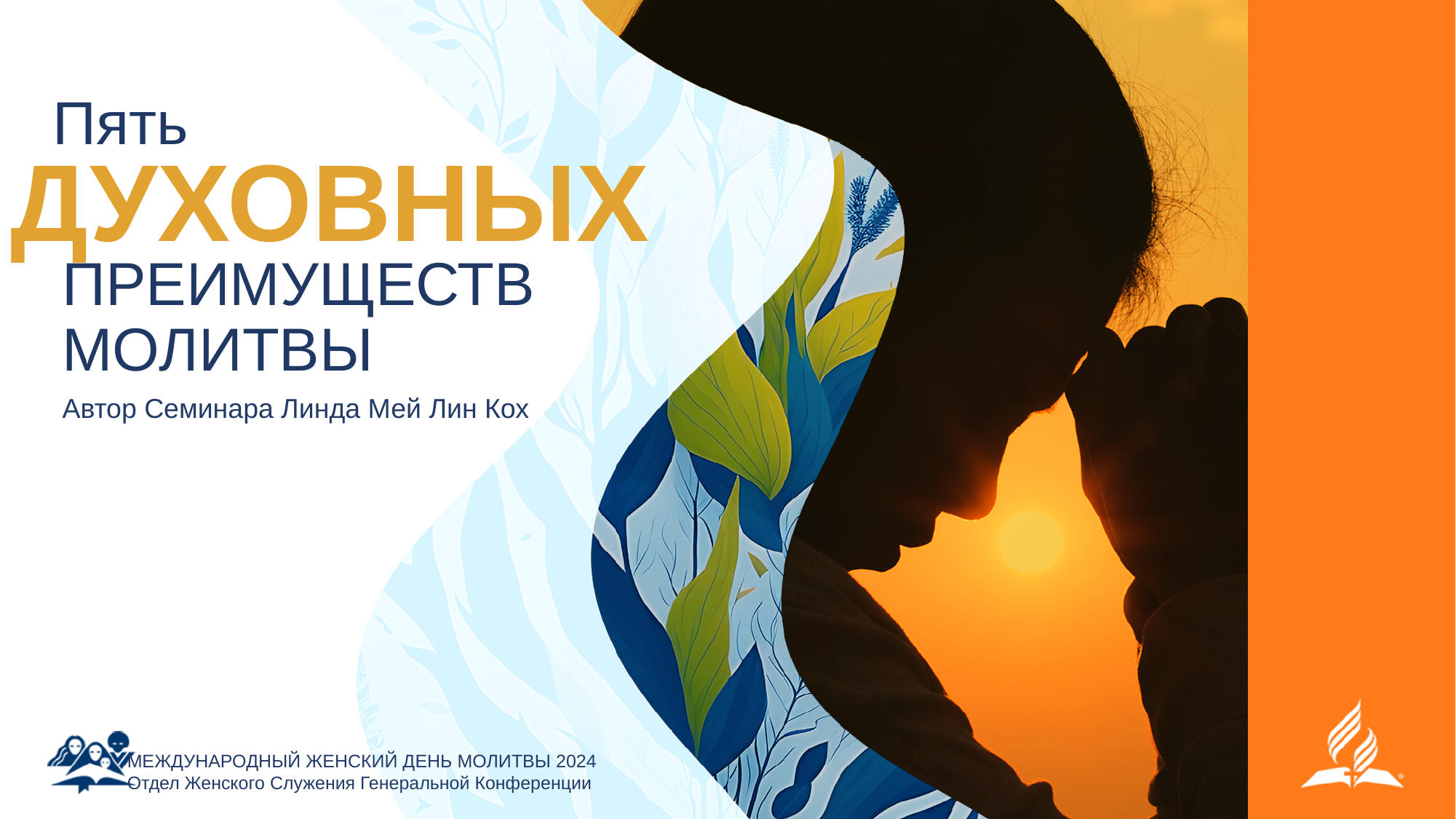

# Пять
ДУХОВНЫХ
ПРЕИМУЩЕСТВ МОЛИТВЫ
Автор Семинара Линда Мей Лин Кох
МЕЖДУНАРОДНЫЙ ЖЕНСКИЙ ДЕНЬ МОЛИТВЫ 2024
Отдел Женского Служения Генеральной Конференции